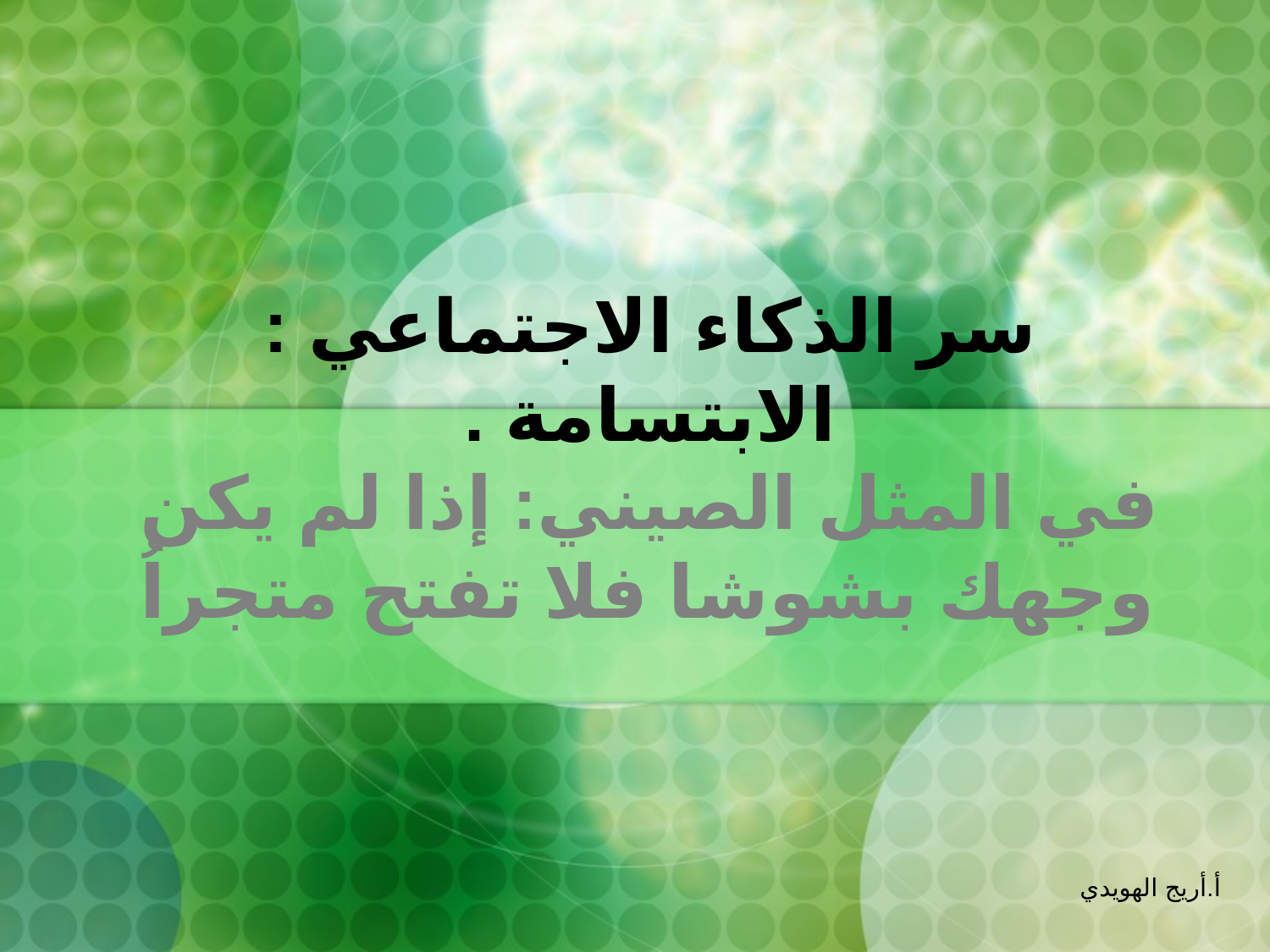

# سر الذكاء الاجتماعي : الابتسامة . في المثل الصيني: إذا لم يكن وجهك بشوشا فلا تفتح متجراُ
أ.أريج الهويدي